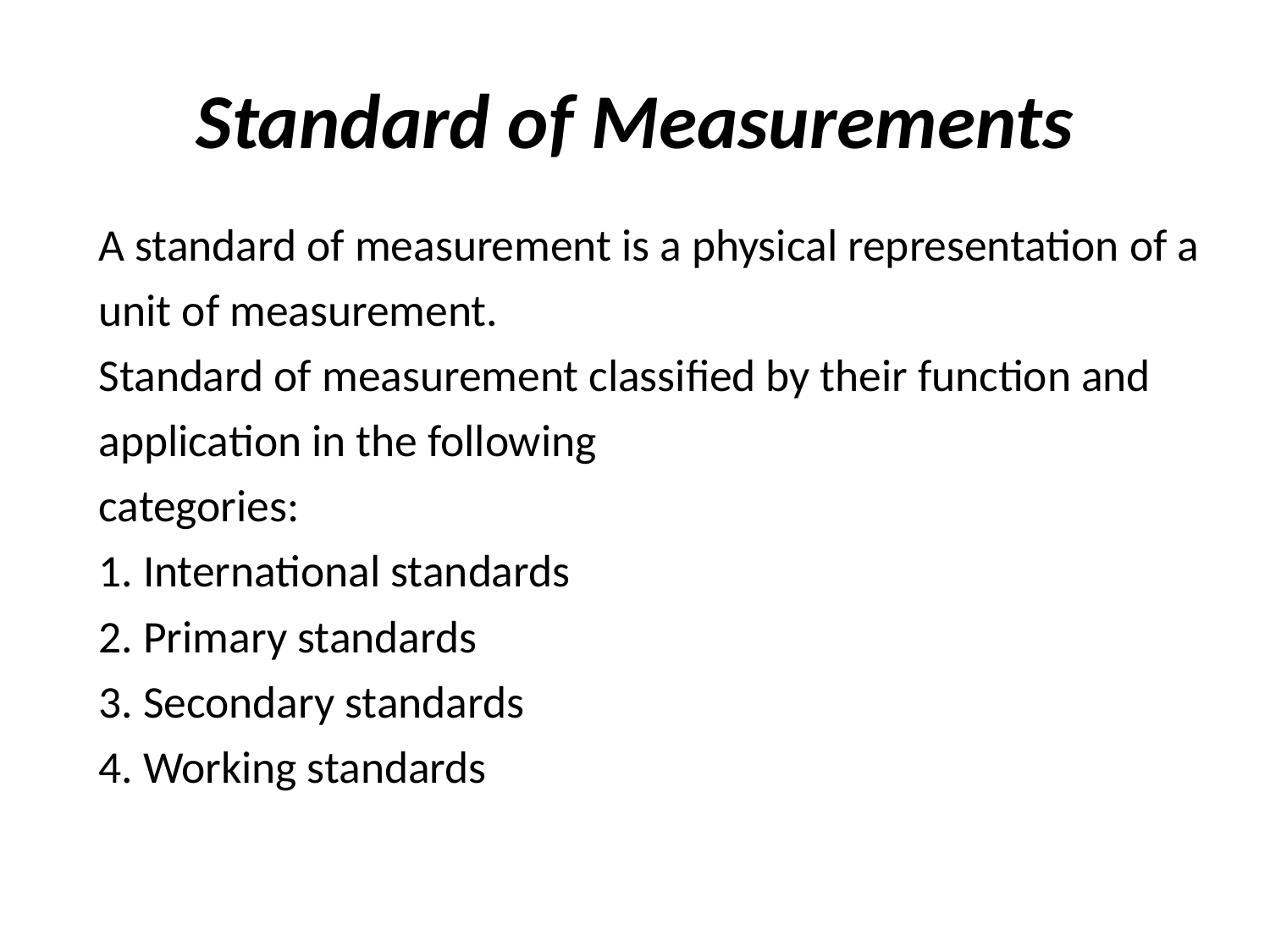

# Standard of Measurements
A standard of measurement is a physical representation of a unit of measurement.
Standard of measurement classified by their function and application in the following
categories:
1. International standards
2. Primary standards
3. Secondary standards
4. Working standards